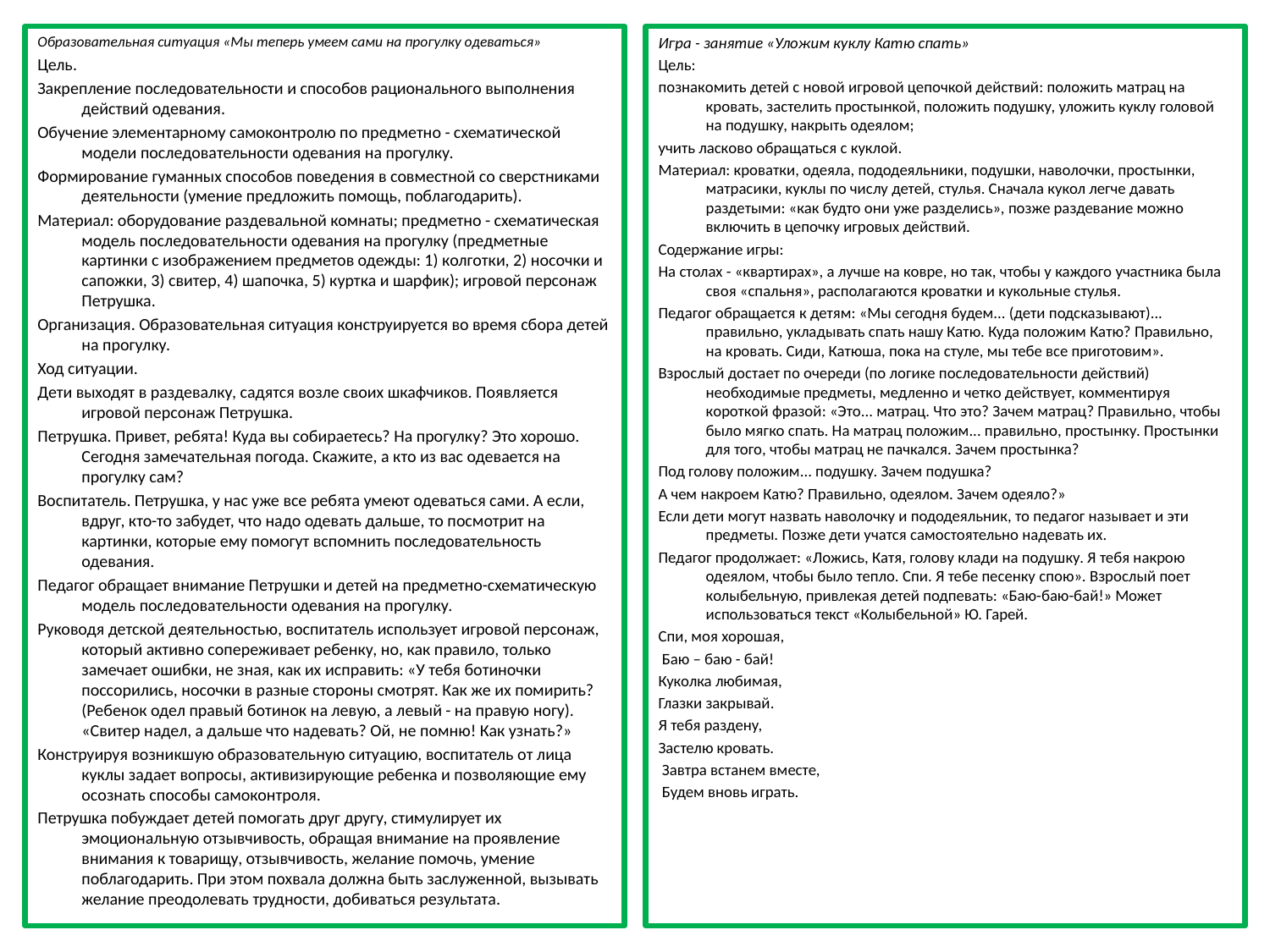

Образовательная ситуация «Мы теперь умеем сами на прогулку одеваться»
Цель.
Закрепление последовательности и способов рационального выполнения действий одевания.
Обучение элементарному самоконтролю по предметно - схематической модели последовательности одевания на прогулку.
Формирование гуманных способов поведения в совместной со сверстниками деятельности (умение предложить помощь, поблагодарить).
Материал: оборудование раздевальной комнаты; предметно - схематическая модель последовательности одевания на прогулку (предметные картинки с изображением предметов одежды: 1) колготки, 2) носочки и сапожки, 3) свитер, 4) шапочка, 5) куртка и шарфик); игровой персонаж Петрушка.
Организация. Образовательная ситуация конструируется во время сбора детей на прогулку.
Ход ситуации.
Дети выходят в раздевалку, садятся возле своих шкафчиков. Появляется игровой персонаж Петрушка.
Петрушка. Привет, ребята! Куда вы собираетесь? На прогулку? Это хорошо. Сегодня замечательная погода. Скажите, а кто из вас одевается на прогулку сам?
Воспитатель. Петрушка, у нас уже все ребята умеют одеваться сами. А если, вдруг, кто-то забудет, что надо одевать дальше, то посмотрит на картинки, которые ему помогут вспомнить последовательность одевания.
Педагог обращает внимание Петрушки и детей на предметно-схематическую модель последовательности одевания на прогулку.
Руководя детской деятельностью, воспитатель использует игровой персонаж, который активно сопереживает ребенку, но, как правило, только замечает ошибки, не зная, как их исправить: «У тебя ботиночки поссорились, носочки в разные стороны смотрят. Как же их помирить? (Ребенок одел правый ботинок на левую, а левый - на правую ногу). «Свитер надел, а дальше что надевать? Ой, не помню! Как узнать?»
Конструируя возникшую образовательную ситуацию, воспитатель от лица куклы задает вопросы, активизирующие ребенка и позволяющие ему осознать способы самоконтроля.
Петрушка побуждает детей помогать друг другу, стимулирует их эмоциональную отзывчивость, обращая внимание на проявление внимания к товарищу, отзывчивость, желание помочь, умение поблагодарить. При этом похвала должна быть заслуженной, вызывать желание преодолевать трудности, добиваться результата.

Игра - занятие «Уложим куклу Катю спать»
Цель:
познакомить детей с новой игровой цепочкой действий: положить матрац на кровать, застелить простынкой, положить подушку, уложить куклу головой на подушку, накрыть одеялом;
учить ласково обращаться с куклой.
Материал: кроватки, одеяла, пододеяльники, подушки, наволочки, простынки, матрасики, куклы по числу детей, стулья. Сначала кукол легче давать раздетыми: «как будто они уже разделись», позже раздевание можно включить в цепочку игровых действий.
Содержание игры:
На столах - «квартирах», а лучше на ковре, но так, чтобы у каждого участника была своя «спальня», располагаются кроватки и кукольные стулья.
Педагог обращается к детям: «Мы сегодня будем... (дети подсказывают)... правильно, укладывать спать нашу Катю. Куда положим Катю? Правильно, на кровать. Сиди, Катюша, пока на стуле, мы тебе все приготовим».
Взрослый достает по очереди (по логике последовательности действий) необходимые предметы, медленно и четко действует, комментируя короткой фразой: «Это... матрац. Что это? Зачем матрац? Правильно, чтобы было мягко спать. На матрац положим... правильно, простынку. Простынки для того, чтобы матрац не пачкался. Зачем простынка?
Под голову положим... подушку. Зачем подушка?
А чем накроем Катю? Правильно, одеялом. Зачем одеяло?»
Если дети могут назвать наволочку и пододеяльник, то педагог называет и эти предметы. Позже дети учатся самостоятельно надевать их.
Педагог продолжает: «Ложись, Катя, голову клади на подушку. Я тебя накрою одеялом, чтобы было тепло. Спи. Я тебе песенку спою». Взрослый поет колыбельную, привлекая детей подпевать: «Баю-баю-бай!» Может использоваться текст «Колыбельной» Ю. Гарей.
Спи, моя хорошая,
 Баю – баю - бай!
Куколка любимая,
Глазки закрывай.
Я тебя раздену,
Застелю кровать.
 Завтра встанем вместе,
 Будем вновь играть.